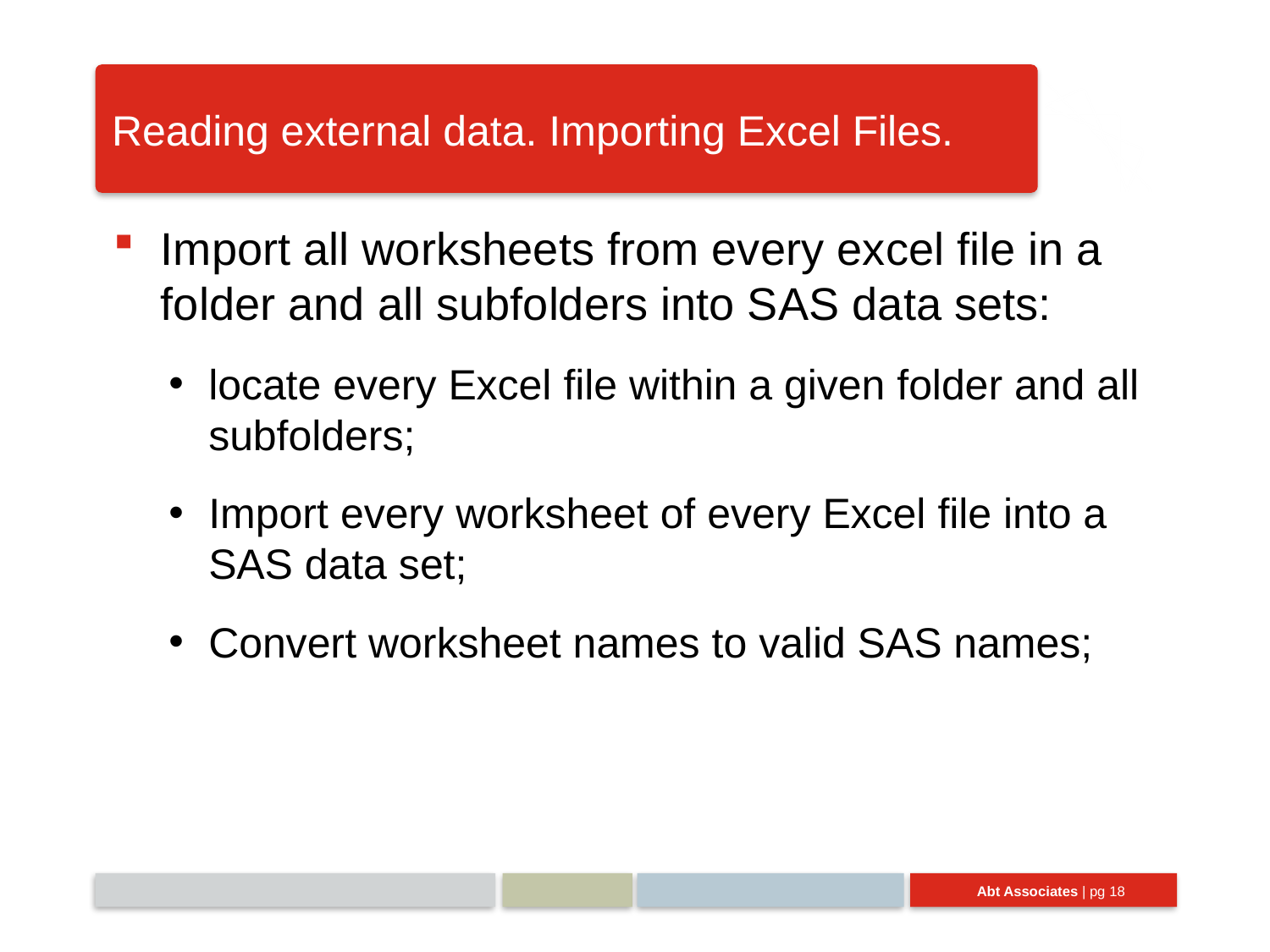

# Reading external data. Importing Excel Files.
Import all worksheets from every excel file in a folder and all subfolders into SAS data sets:
locate every Excel file within a given folder and all subfolders;
Import every worksheet of every Excel file into a SAS data set;
Convert worksheet names to valid SAS names;